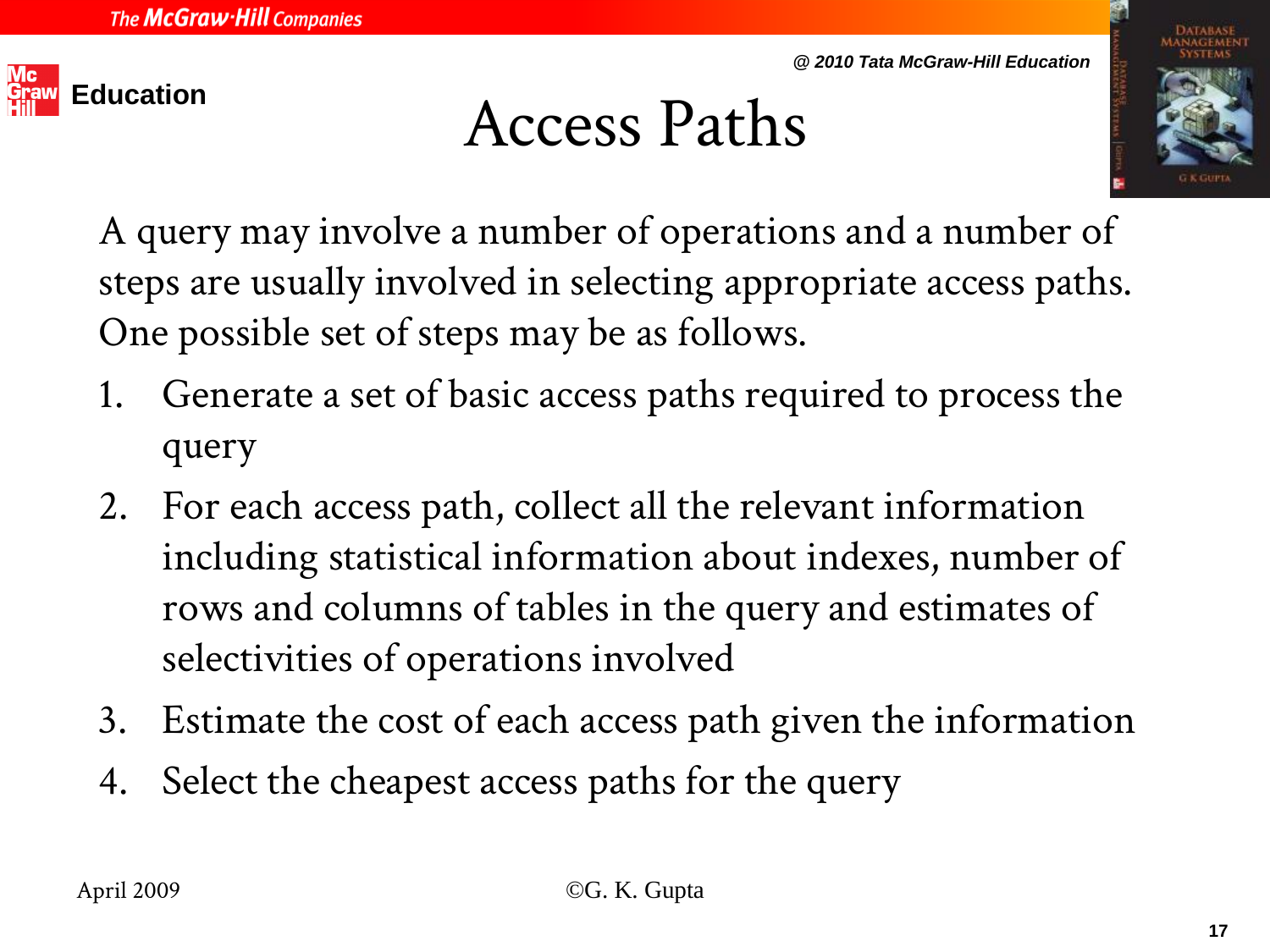

# Access Paths
A query may involve a number of operations and a number of steps are usually involved in selecting appropriate access paths. One possible set of steps may be as follows.
Generate a set of basic access paths required to process the query
For each access path, collect all the relevant information including statistical information about indexes, number of rows and columns of tables in the query and estimates of selectivities of operations involved
Estimate the cost of each access path given the information
Select the cheapest access paths for the query

April 2009
©G. K. Gupta